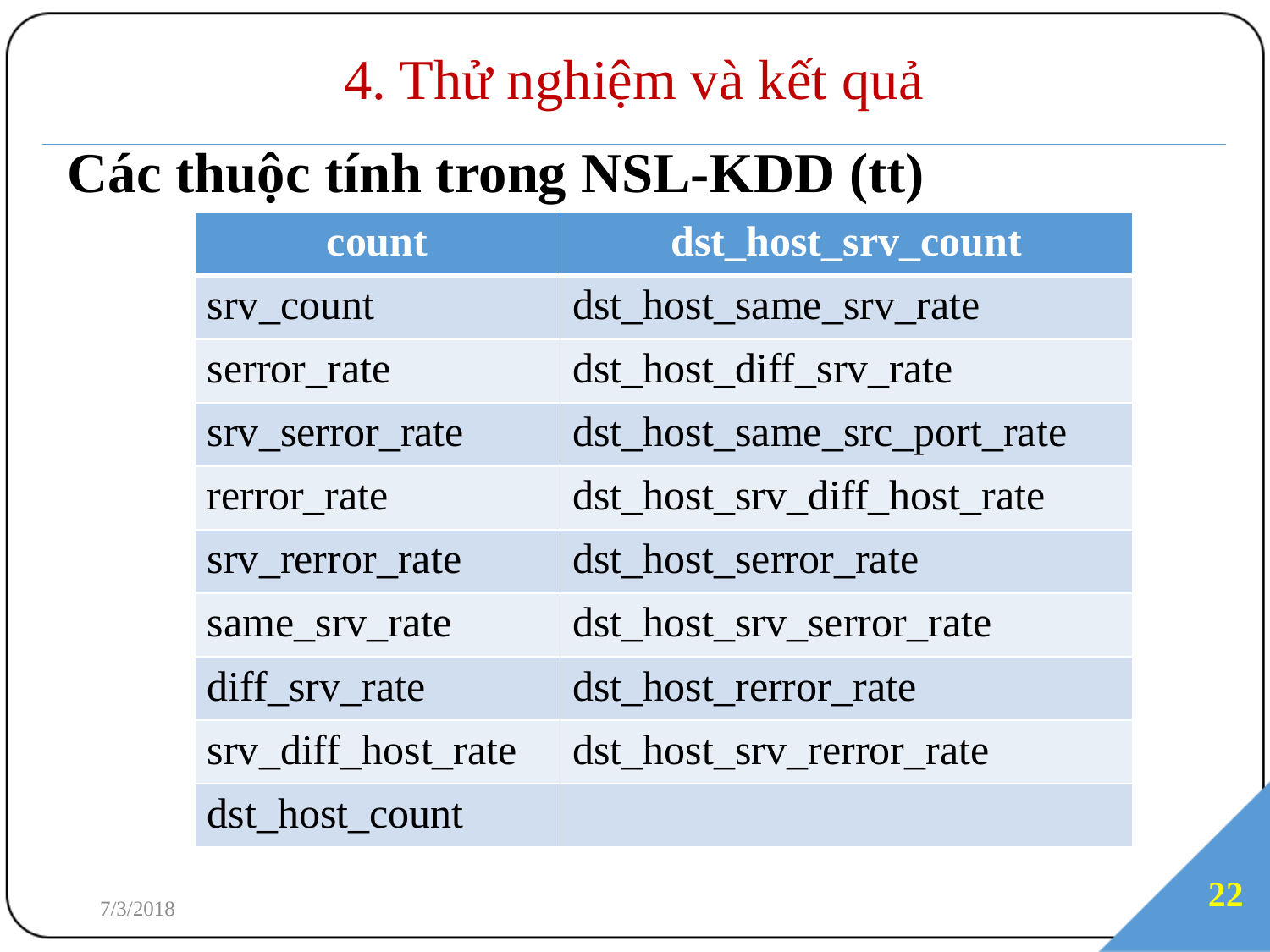

# 4. Thử nghiệm và kết quả
Các thuộc tính trong NSL-KDD (tt)

| count | dst\_host\_srv\_count |
| --- | --- |
| srv\_count | dst\_host\_same\_srv\_rate |
| serror\_rate | dst\_host\_diff\_srv\_rate |
| srv\_serror\_rate | dst\_host\_same\_src\_port\_rate |
| rerror\_rate | dst\_host\_srv\_diff\_host\_rate |
| srv\_rerror\_rate | dst\_host\_serror\_rate |
| same\_srv\_rate | dst\_host\_srv\_serror\_rate |
| diff\_srv\_rate | dst\_host\_rerror\_rate |
| srv\_diff\_host\_rate | dst\_host\_srv\_rerror\_rate |
| dst\_host\_count |  |
22
7/3/2018